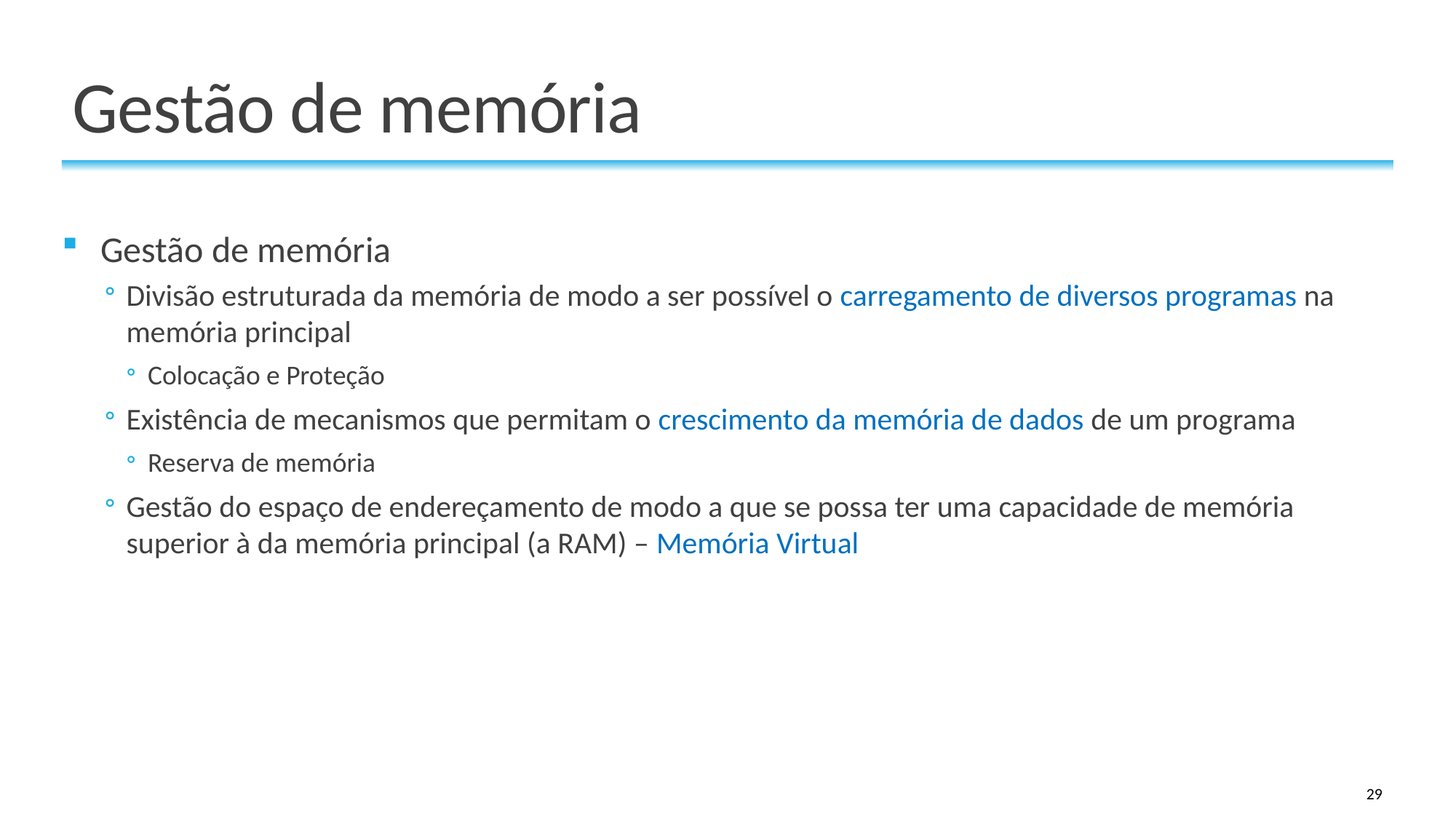

# Gestão de memória
Gestão de memória
Divisão estruturada da memória de modo a ser possível o carregamento de diversos programas na memória principal
Colocação e Proteção
Existência de mecanismos que permitam o crescimento da memória de dados de um programa
Reserva de memória
Gestão do espaço de endereçamento de modo a que se possa ter uma capacidade de memória superior à da memória principal (a RAM) – Memória Virtual
29